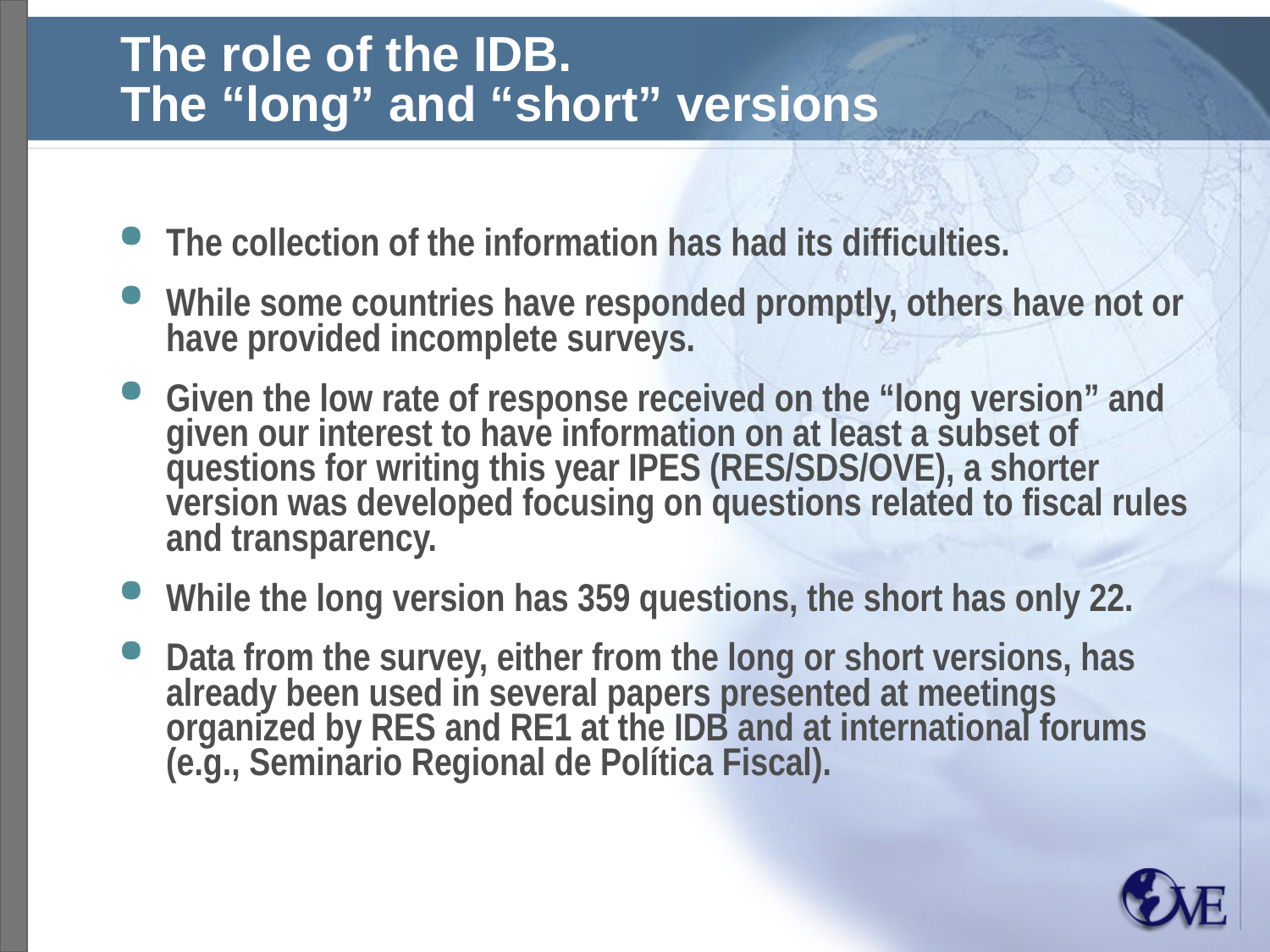

# The role of the IDB. The “long” and “short” versions
The collection of the information has had its difficulties.
While some countries have responded promptly, others have not or have provided incomplete surveys.
Given the low rate of response received on the “long version” and given our interest to have information on at least a subset of questions for writing this year IPES (RES/SDS/OVE), a shorter version was developed focusing on questions related to fiscal rules and transparency.
While the long version has 359 questions, the short has only 22.
Data from the survey, either from the long or short versions, has already been used in several papers presented at meetings organized by RES and RE1 at the IDB and at international forums (e.g., Seminario Regional de Política Fiscal).